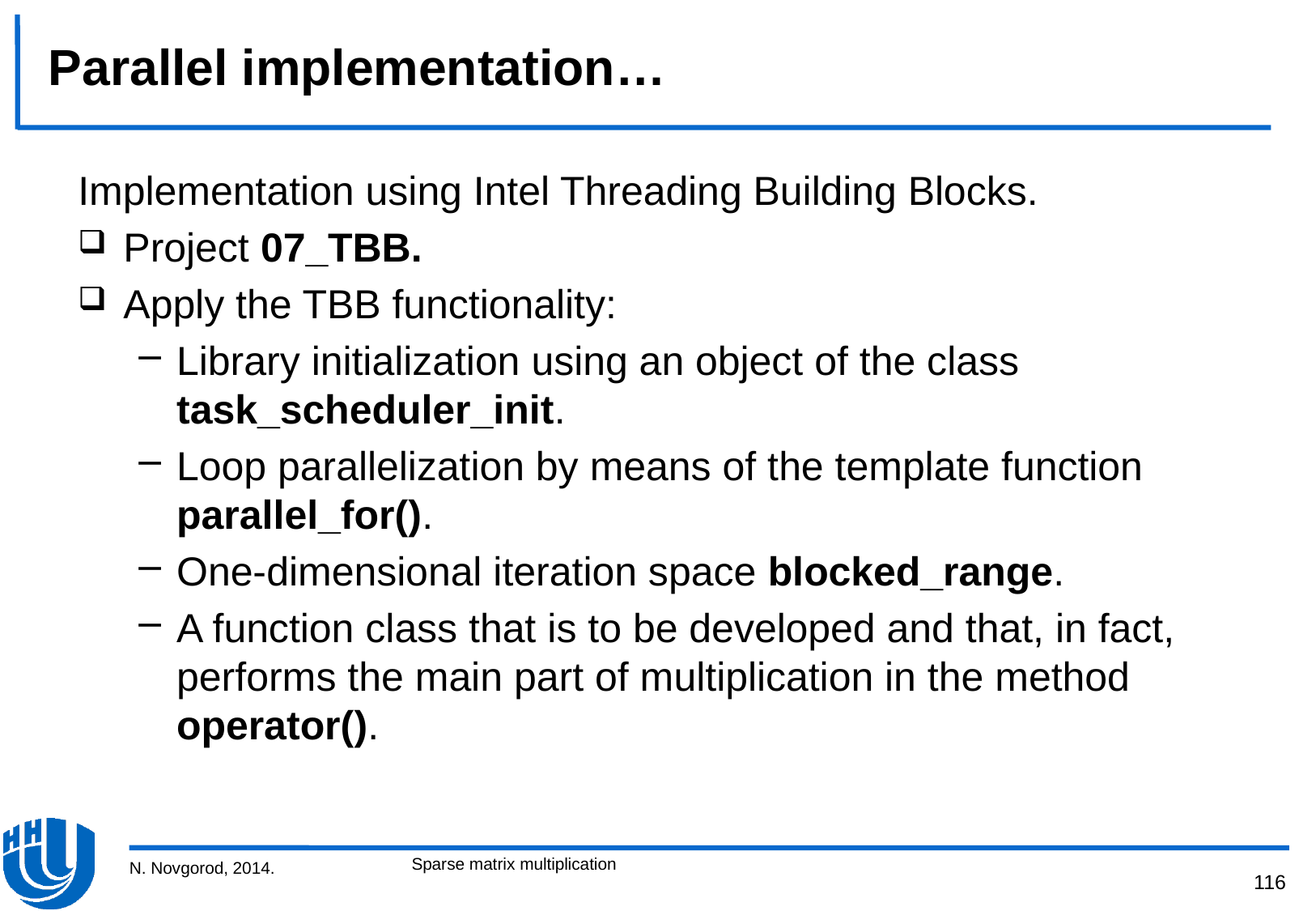

# Parallel implementation…
Implementation using Intel Threading Building Blocks.
Project 07_TBB.
Apply the TBB functionality:
Library initialization using an object of the class task_scheduler_init.
Loop parallelization by means of the template function parallel_for().
One-dimensional iteration space blocked_range.
A function class that is to be developed and that, in fact, performs the main part of multiplication in the method operator().

Sparse matrix multiplication
N. Novgorod, 2014.
116